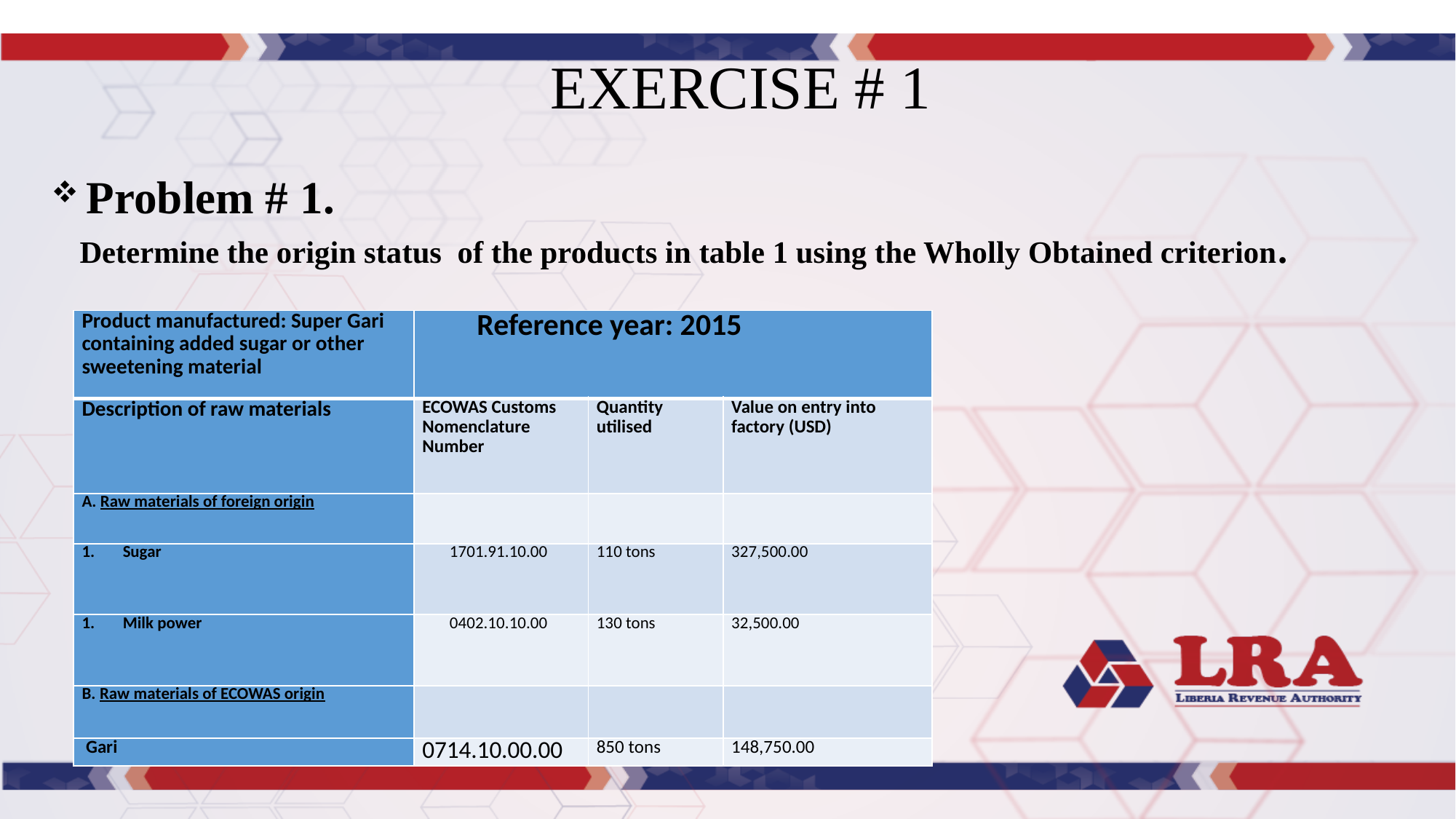

# EXERCISE # 1
 Problem # 1.
    Determine the origin status  of the products in table 1 using the Wholly Obtained criterion.

| Product manufactured: Super Gari containing added sugar or other sweetening material | Reference year: 2015 |  |  |
| --- | --- | --- | --- |
| Description of raw materials | ECOWAS Customs Nomenclature Number | Quantity utilised | Value on entry into factory (USD) |
| A. Raw materials of foreign origin |  |  |  |
| Sugar | 1701.91.10.00 | 110 tons | 327,500.00 |
| Milk power | 0402.10.10.00 | 130 tons | 32,500.00 |
| B. Raw materials of ECOWAS origin |  |  |  |
| Gari | 0714.10.00.00 | 850 tons | 148,750.00 |